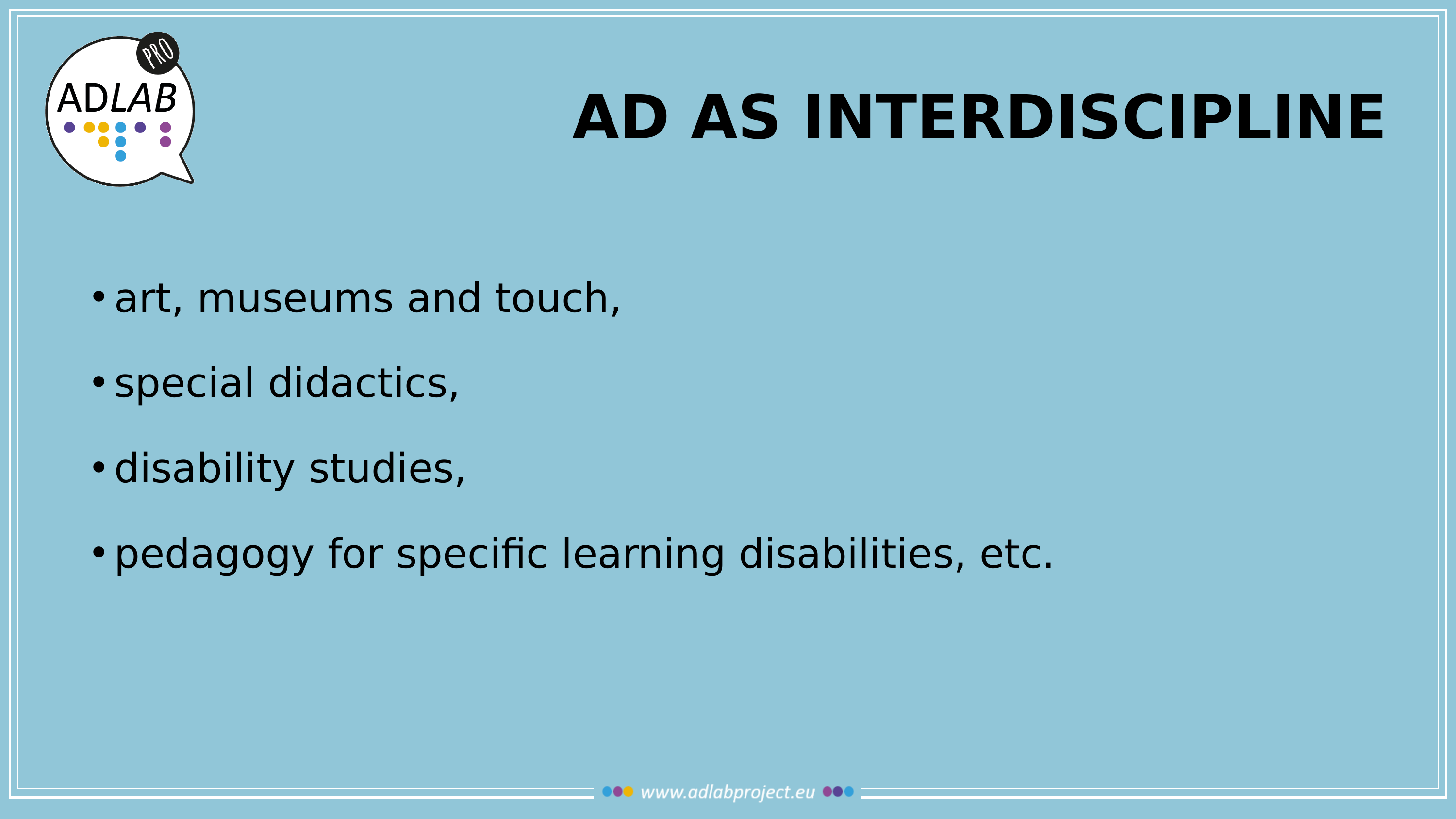

# Ad as interdiscipline
art, museums and touch,
special didactics,
disability studies,
pedagogy for specific learning disabilities, etc.